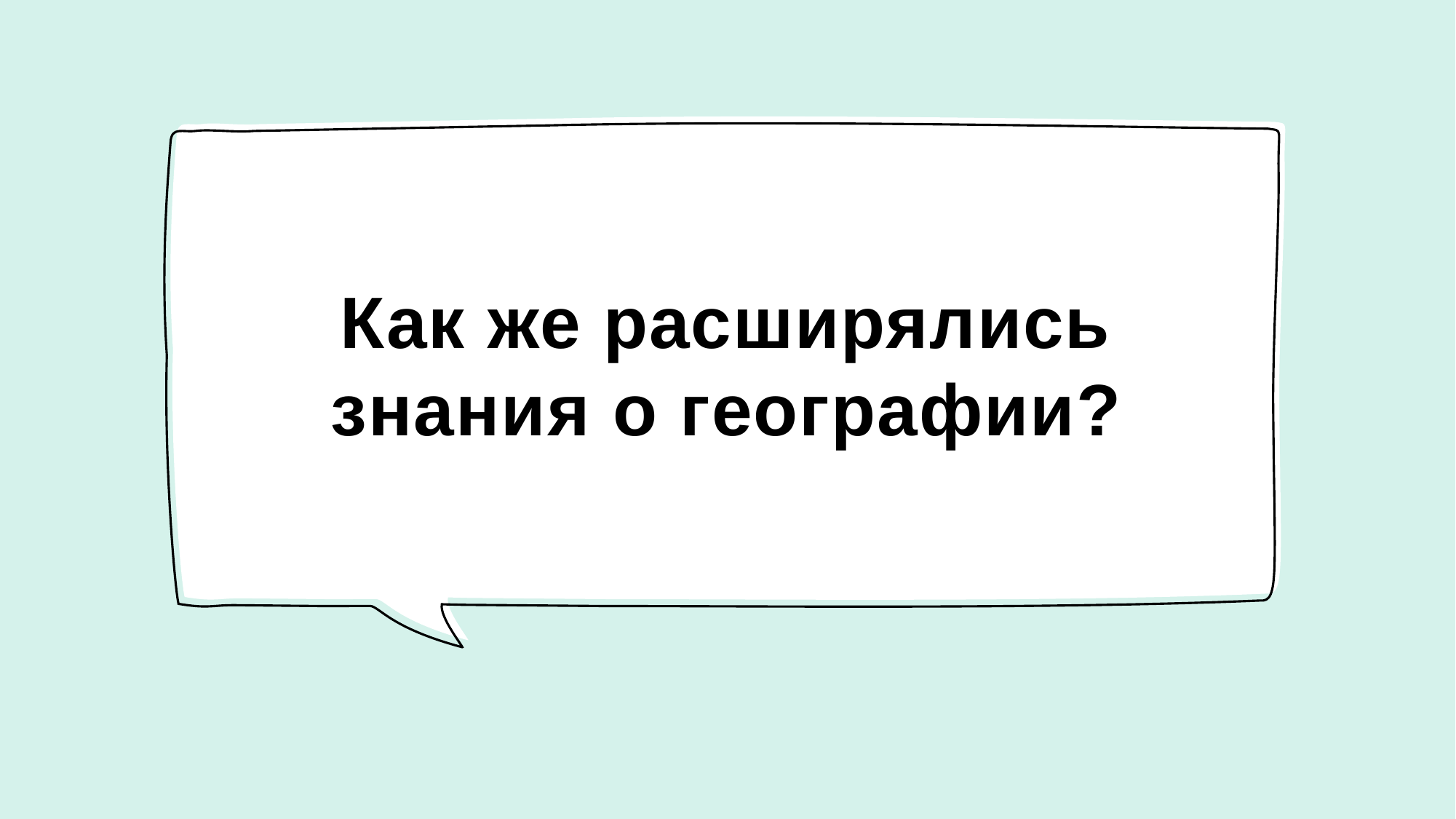

# Как же расширялись знания о географии?